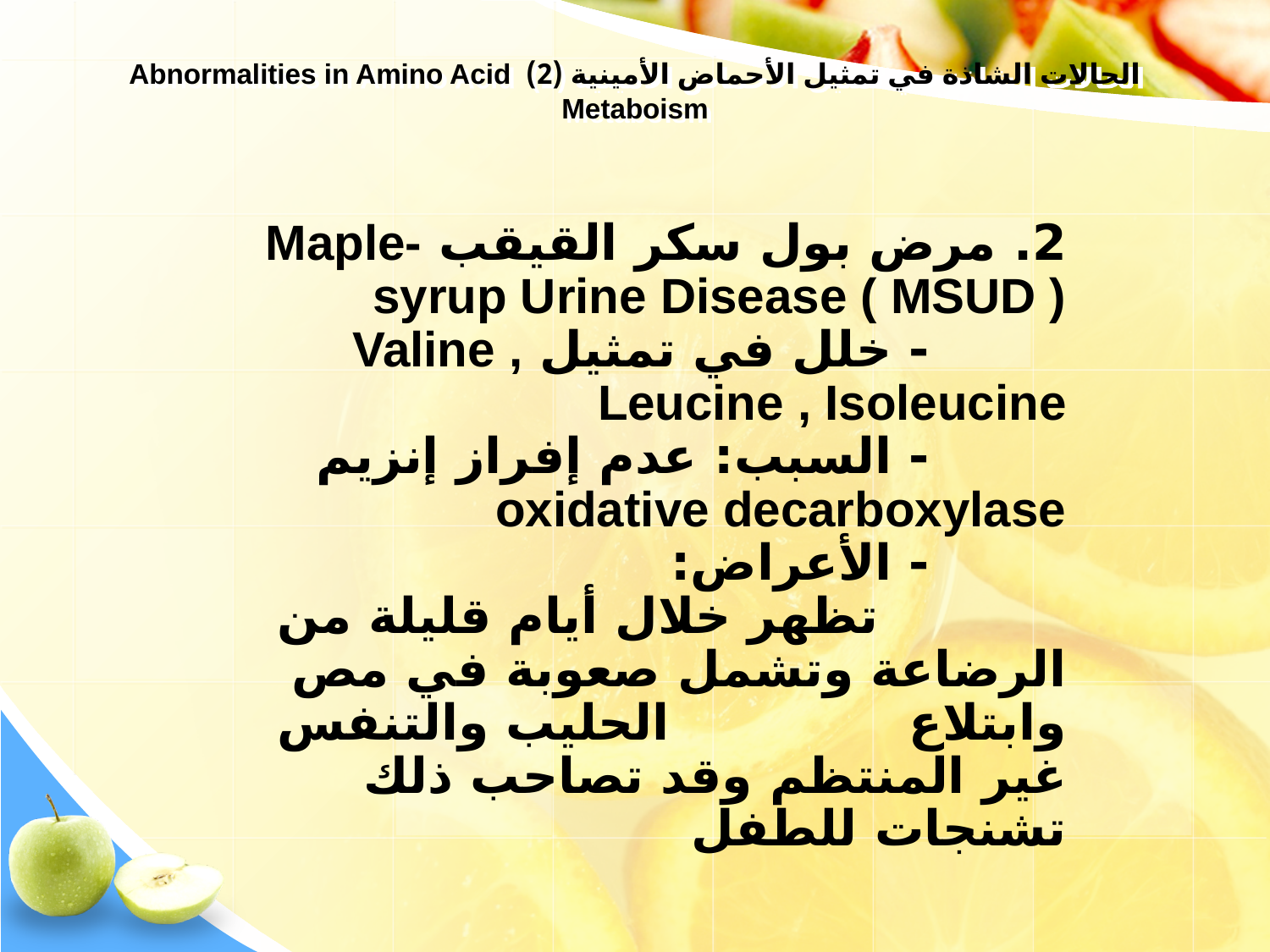

# الحالات الشاذة في تمثيل الأحماض الأمينية (2)  Abnormalities in Amino Acid Metaboism
2. مرض بول سكر القيقب Maple-syrup Urine Disease ( MSUD )
        - خلل في تمثيل Valine , Leucine , Isoleucine
        - السبب: عدم إفراز إنزيم oxidative decarboxylase
        - الأعراض:
           تظهر خلال أيام قليلة من الرضاعة وتشمل صعوبة في مص وابتلاع              الحليب والتنفس غير المنتظم وقد تصاحب ذلك تشنجات للطفل